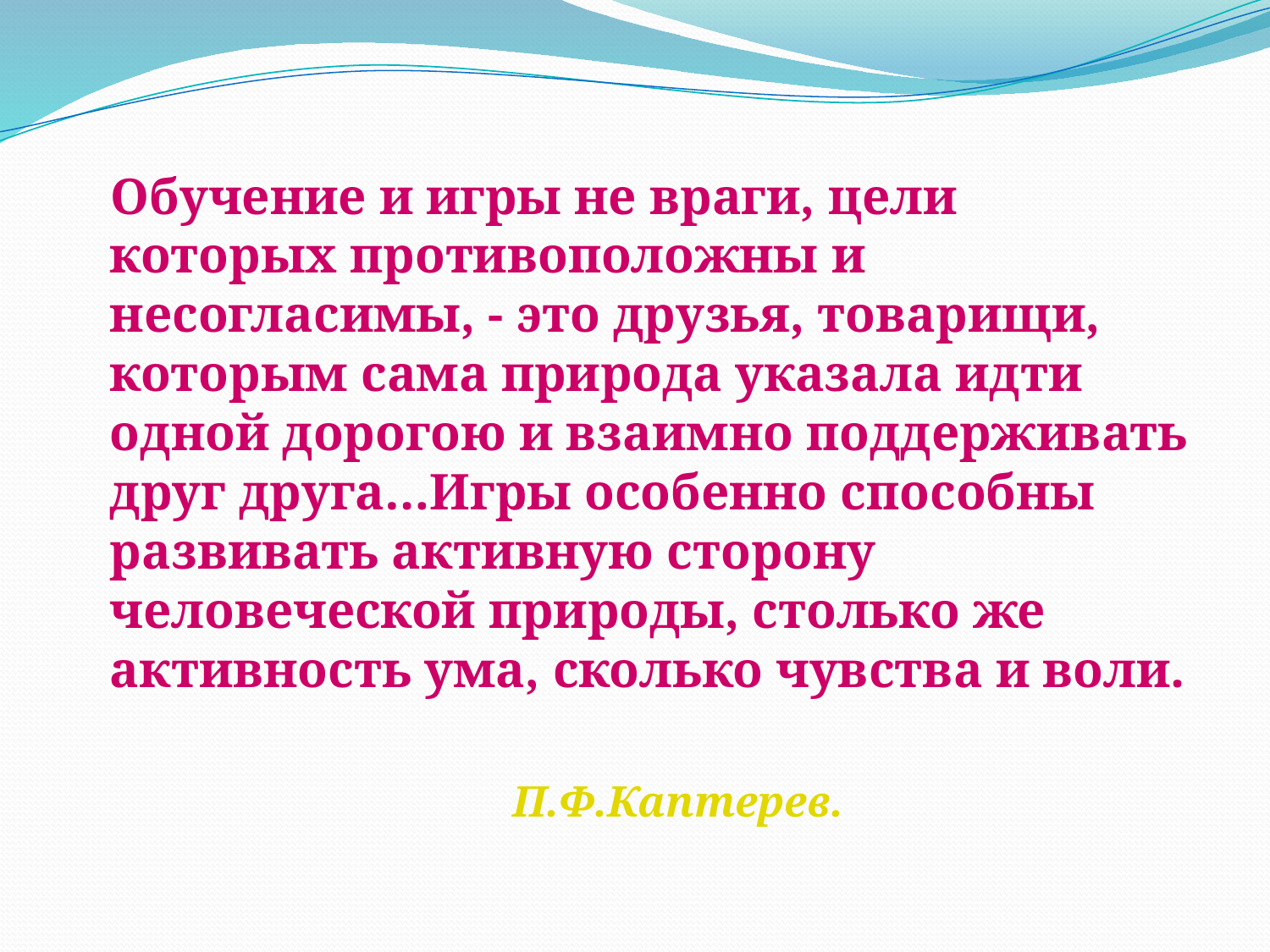

Обучение и игры не враги, цели которых противоположны и несогласимы, - это друзья, товарищи, которым сама природа указала идти одной дорогою и взаимно поддерживать друг друга…Игры особенно способны развивать активную сторону человеческой природы, столько же активность ума, сколько чувства и воли.

                                        П.Ф.Каптерев.